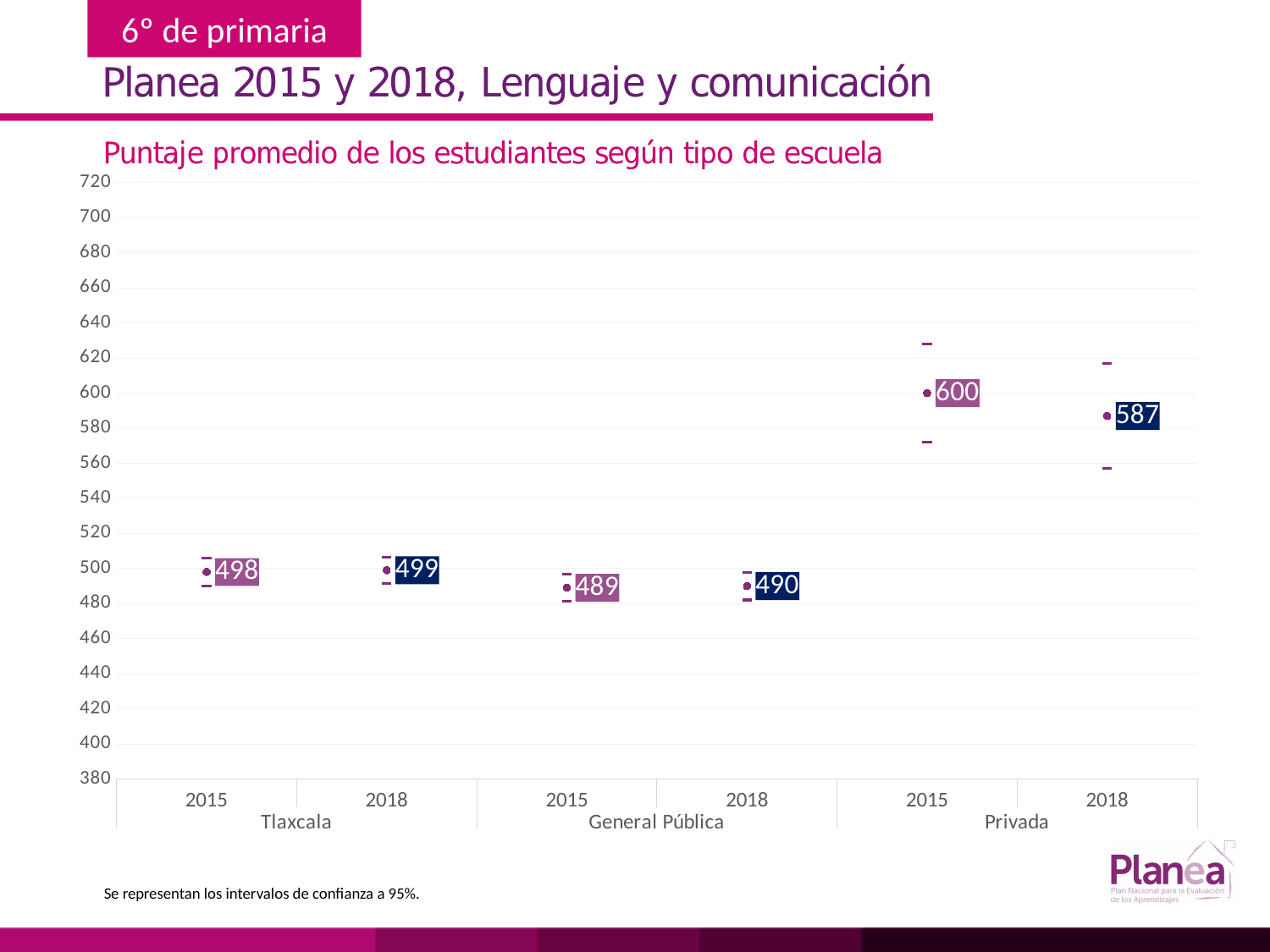

Planea 2015 y 2018, Lenguaje y comunicación

Puntaje promedio de los estudiantes según tipo de escuela

### Chart

| Category |  |  |  |
|---|---|---|---|
| 2015 | 490.239 | 505.761 | 498.0 |
| 2018 | 491.438 | 506.562 | 499.0 |
| 2015 | 481.239 | 496.761 | 489.0 |
| 2018 | 482.04 | 497.96 | 490.0 |
| 2015 | 572.14 | 627.86 | 600.0 |
| 2018 | 557.15 | 616.85 | 587.0 |
Se representan los intervalos de confianza a 95%.